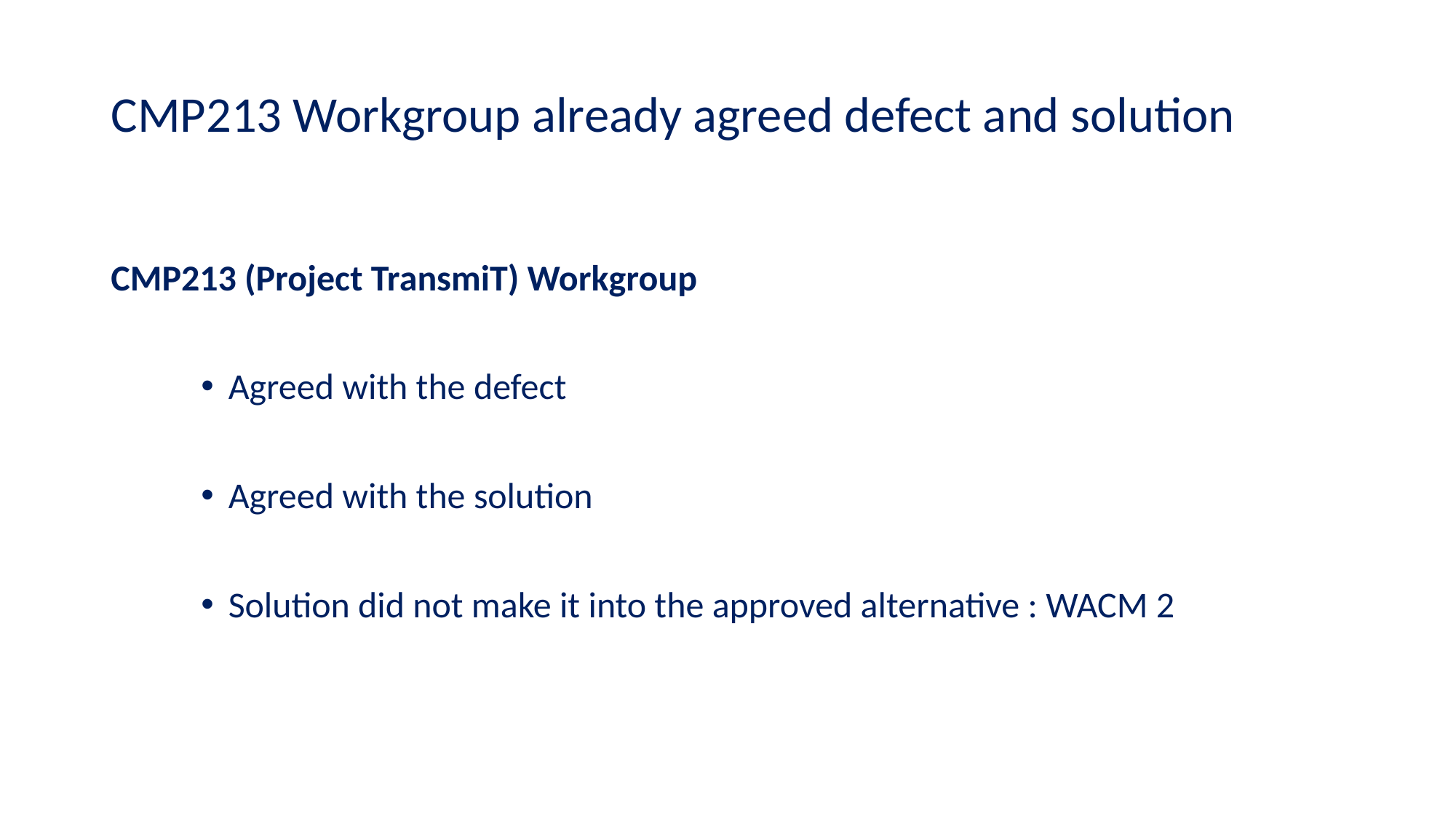

# CMP213 Workgroup already agreed defect and solution

CMP213 (Project TransmiT) Workgroup

Agreed with the defect

Agreed with the solution

Solution did not make it into the approved alternative : WACM 2